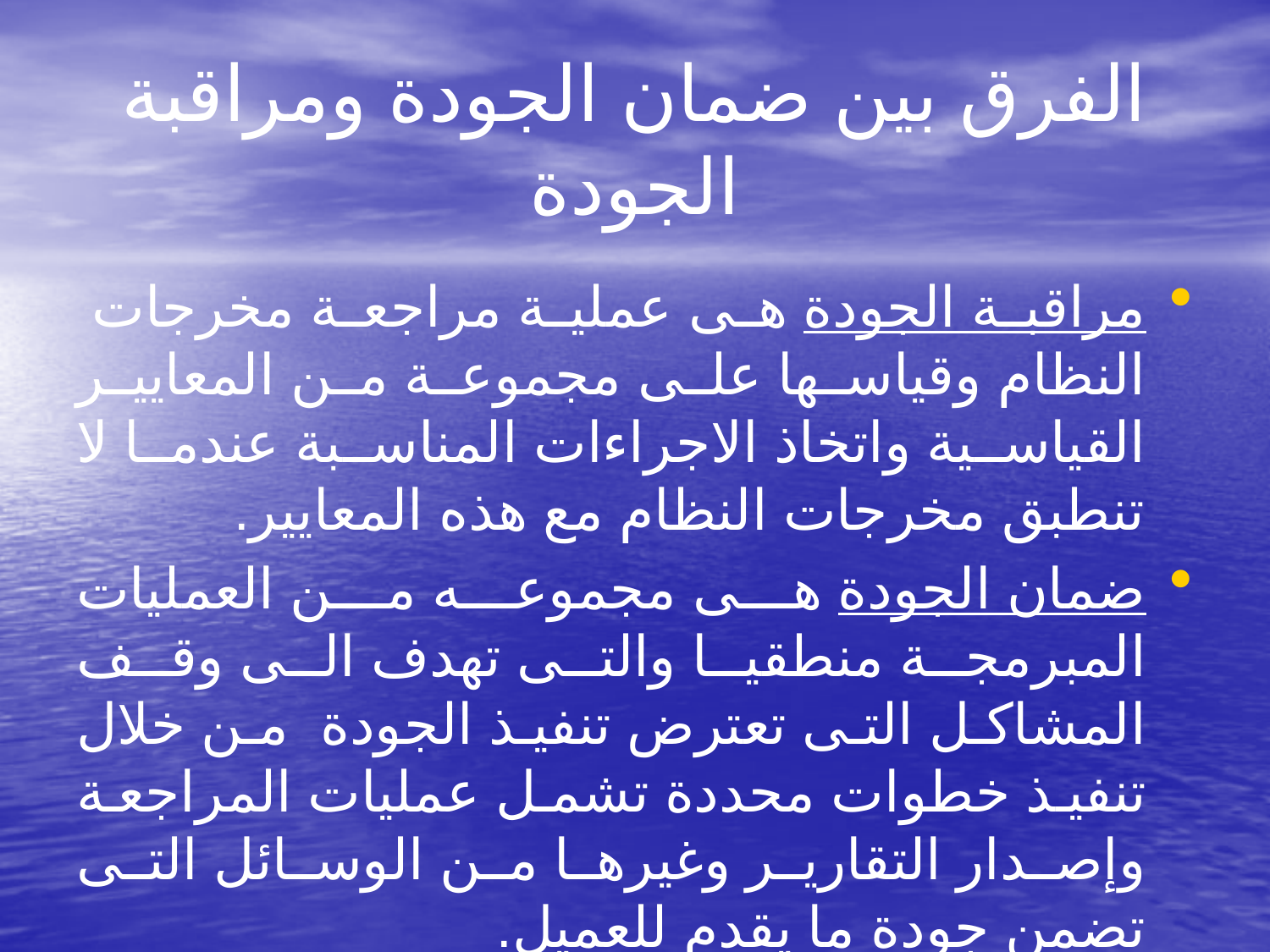

# الفرق بين ضمان الجودة ومراقبة الجودة
مراقبة الجودة هى عملية مراجعة مخرجات  النظام وقياسها على مجموعة من المعايير القياسية واتخاذ الاجراءات المناسبة عندما لا تنطبق مخرجات النظام مع هذه المعايير.
ضمان الجودة هى مجموعه من العمليات المبرمجة منطقيا والتى تهدف الى وقف المشاكل التى تعترض تنفيذ الجودة  من خلال تنفيذ خطوات محددة تشمل عمليات المراجعة وإصدار التقارير وغيرها من الوسائل التى تضمن جودة ما يقدم للعميل.